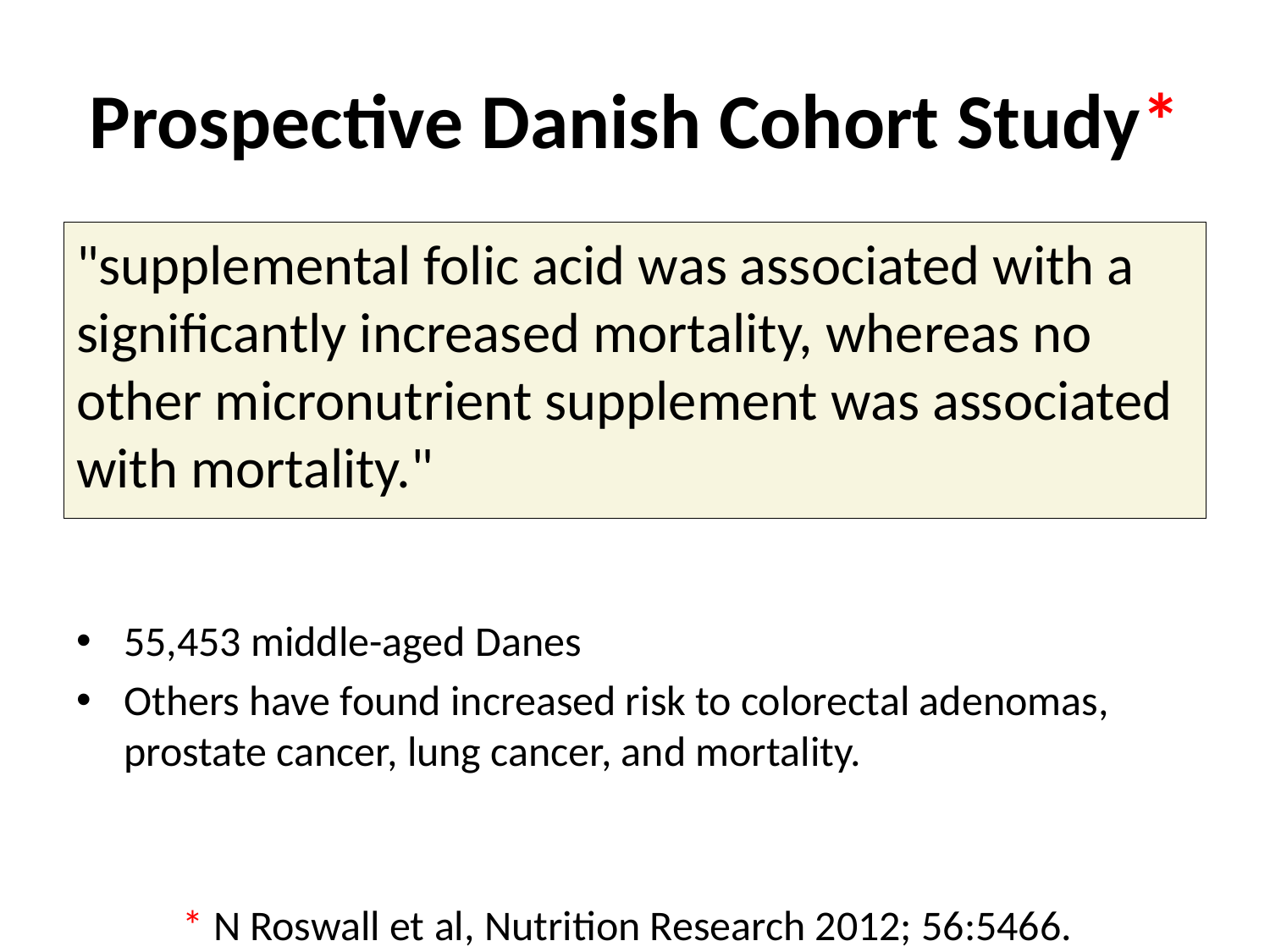

# Prospective Danish Cohort Study*
"supplemental folic acid was associated with a significantly increased mortality, whereas no other micronutrient supplement was associated with mortality."
55,453 middle-aged Danes
Others have found increased risk to colorectal adenomas, prostate cancer, lung cancer, and mortality.
* N Roswall et al, Nutrition Research 2012; 56:5466.